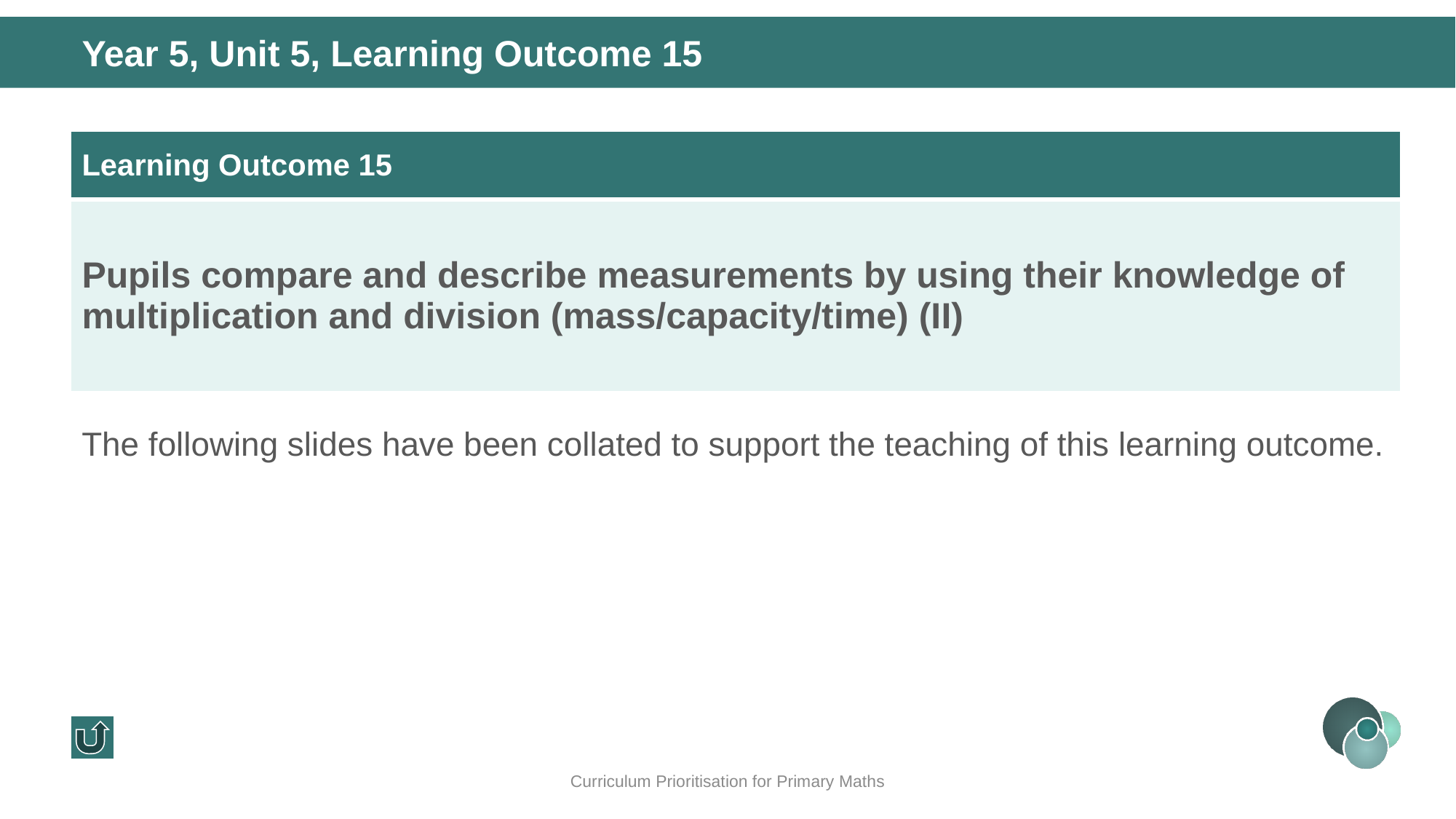

Year 5, Unit 5, Learning Outcome 15
| Learning Outcome 15 |
| --- |
| Pupils compare and describe measurements by using their knowledge of multiplication and division (mass/capacity/time) (II) |
The following slides have been collated to support the teaching of this learning outcome.

Curriculum Prioritisation for Primary Maths